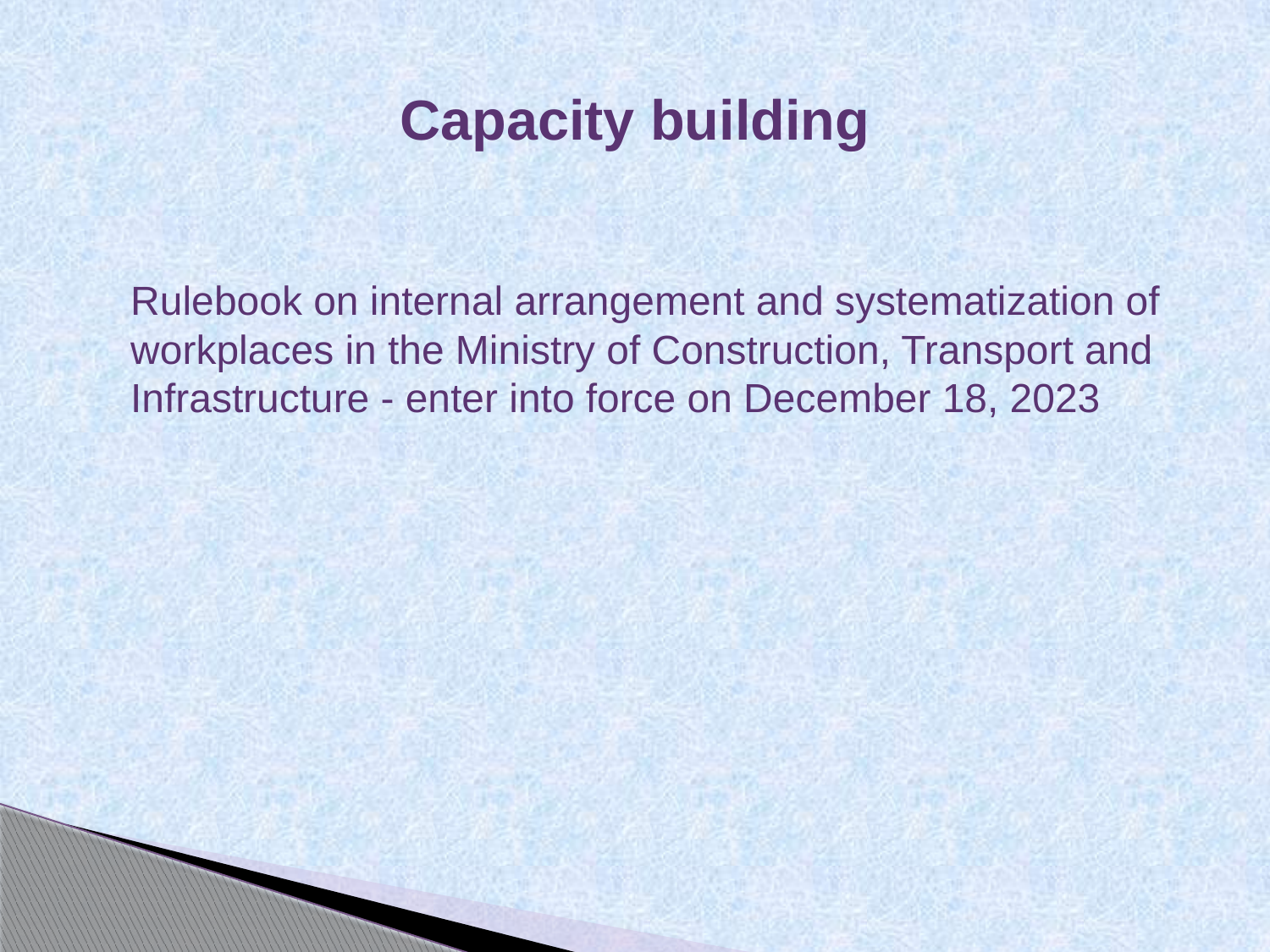

# Capacity building

Rulebook on internal arrangement and systematization of workplaces in the Ministry of Construction, Transport and Infrastructure - enter into force on December 18, 2023